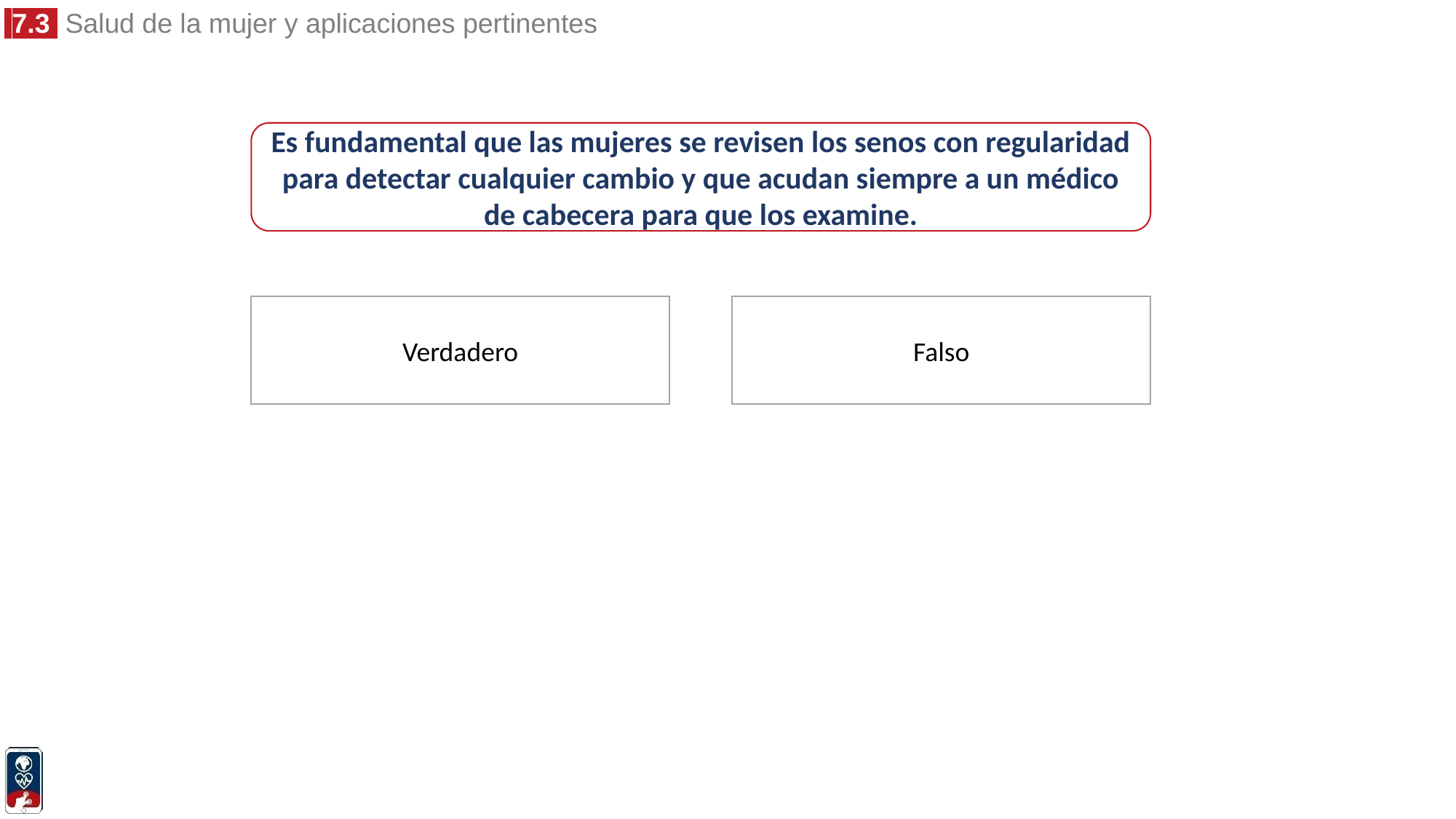

Es fundamental que las mujeres se revisen los senos con regularidad para detectar cualquier cambio y que acudan siempre a un médico de cabecera para que los examine.
Falso
Verdadero